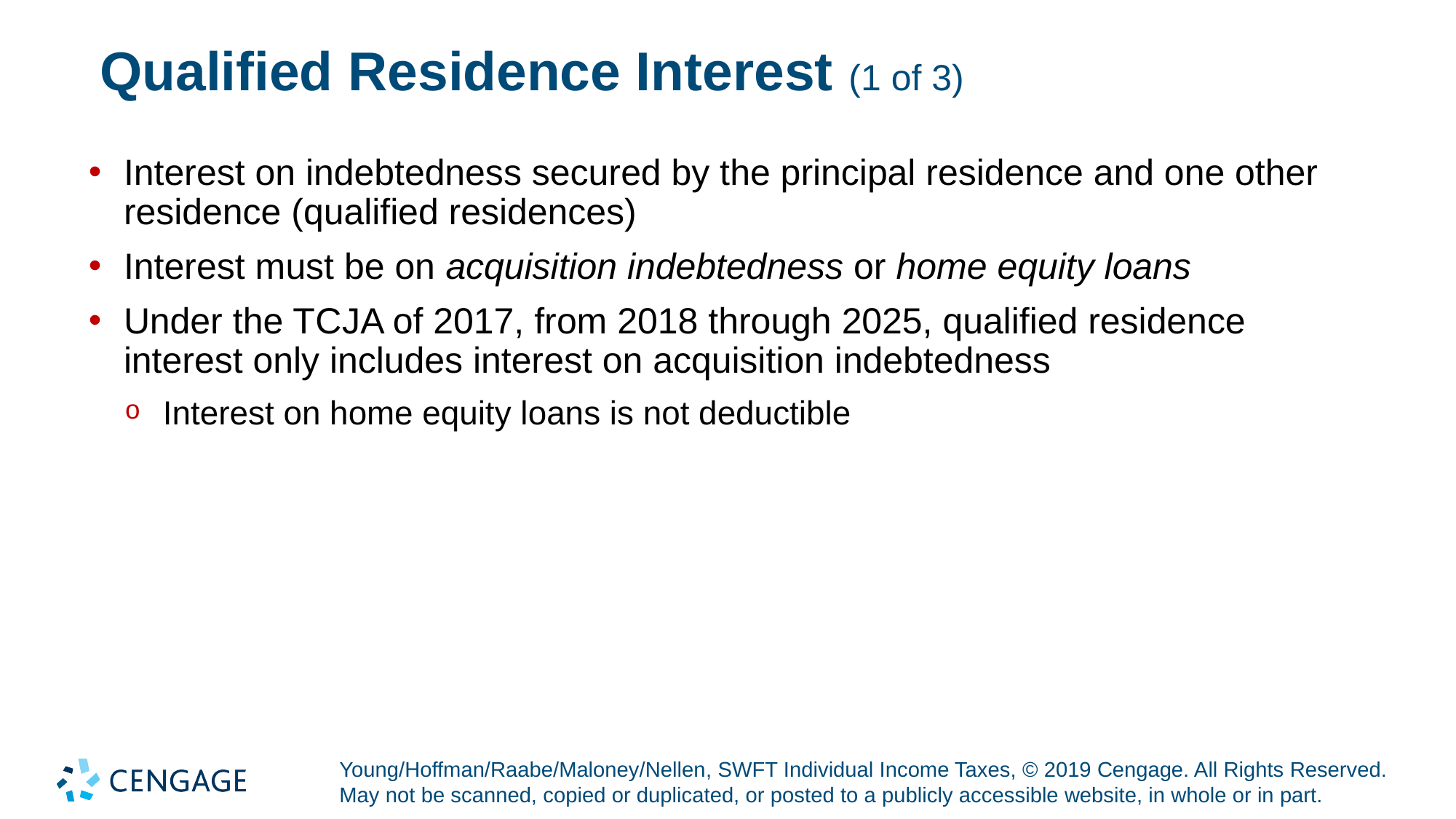

# Qualified Residence Interest (1 of 3)
Interest on indebtedness secured by the principal residence and one other residence (qualified residences)
Interest must be on acquisition indebtedness or home equity loans
Under the T C J A of 2017, from 2018 through 2025, qualified residence interest only includes interest on acquisition indebtedness
Interest on home equity loans is not deductible